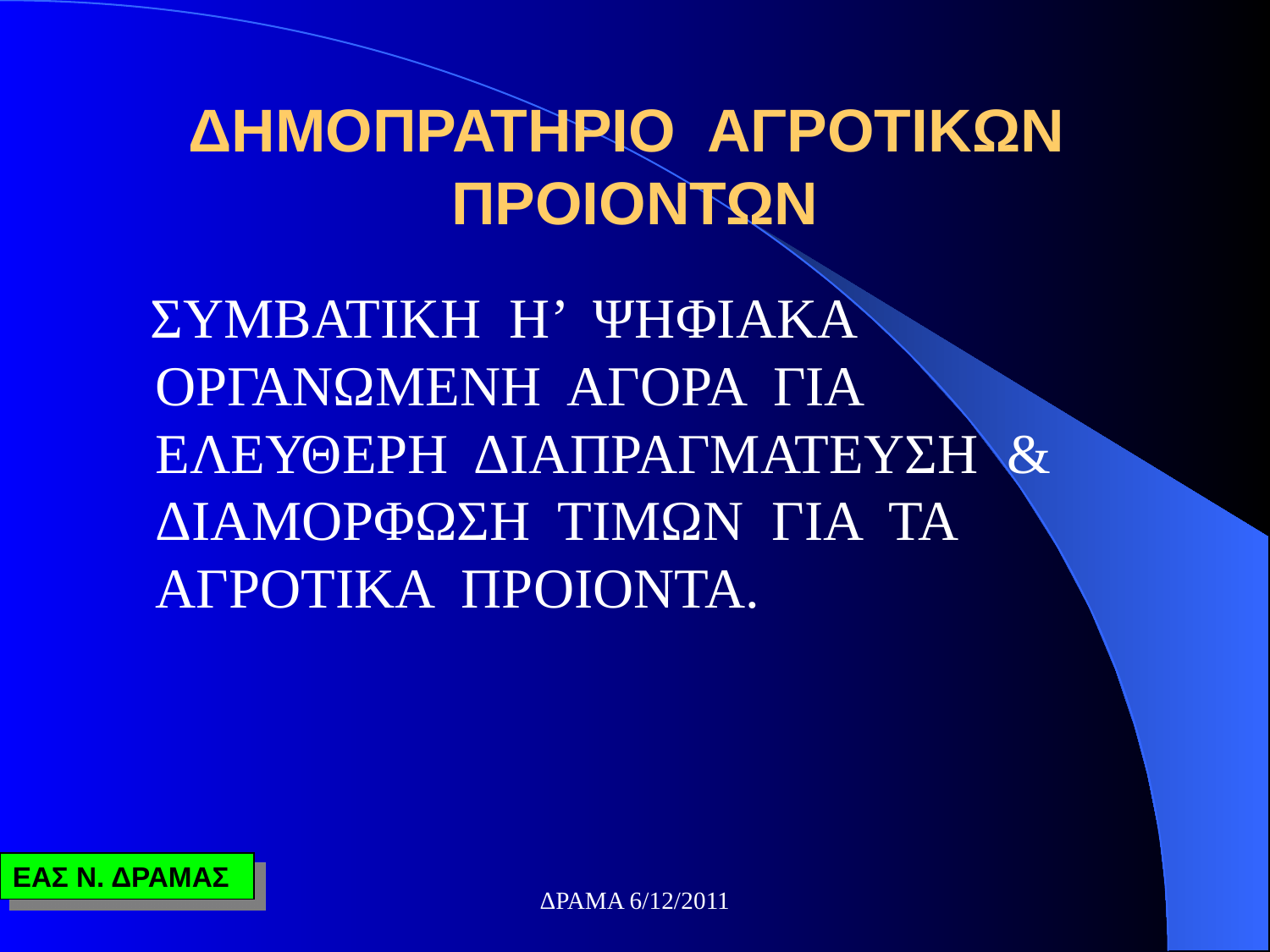

# ΔΗΜΟΠΡΑΤΗΡΙΟ  ΑΓΡΟΤΙΚΩΝ  ΠΡΟΙΟΝΤΩΝ
   ΣΥΜΒΑΤΙΚΗ  Η’  ΨΗΦΙΑΚΑ  ΟΡΓΑΝΩΜΕΝΗ  ΑΓΟΡΑ  ΓΙΑ  ΕΛΕΥΘΕΡΗ  ΔΙΑΠΡΑΓΜΑΤΕΥΣΗ  &  ΔΙΑΜΟΡΦΩΣΗ  ΤΙΜΩΝ  ΓΙΑ  ΤΑ  ΑΓΡΟΤΙΚΑ  ΠΡΟΙΟΝΤΑ.
ΔΡΑΜΑ 6/12/2011